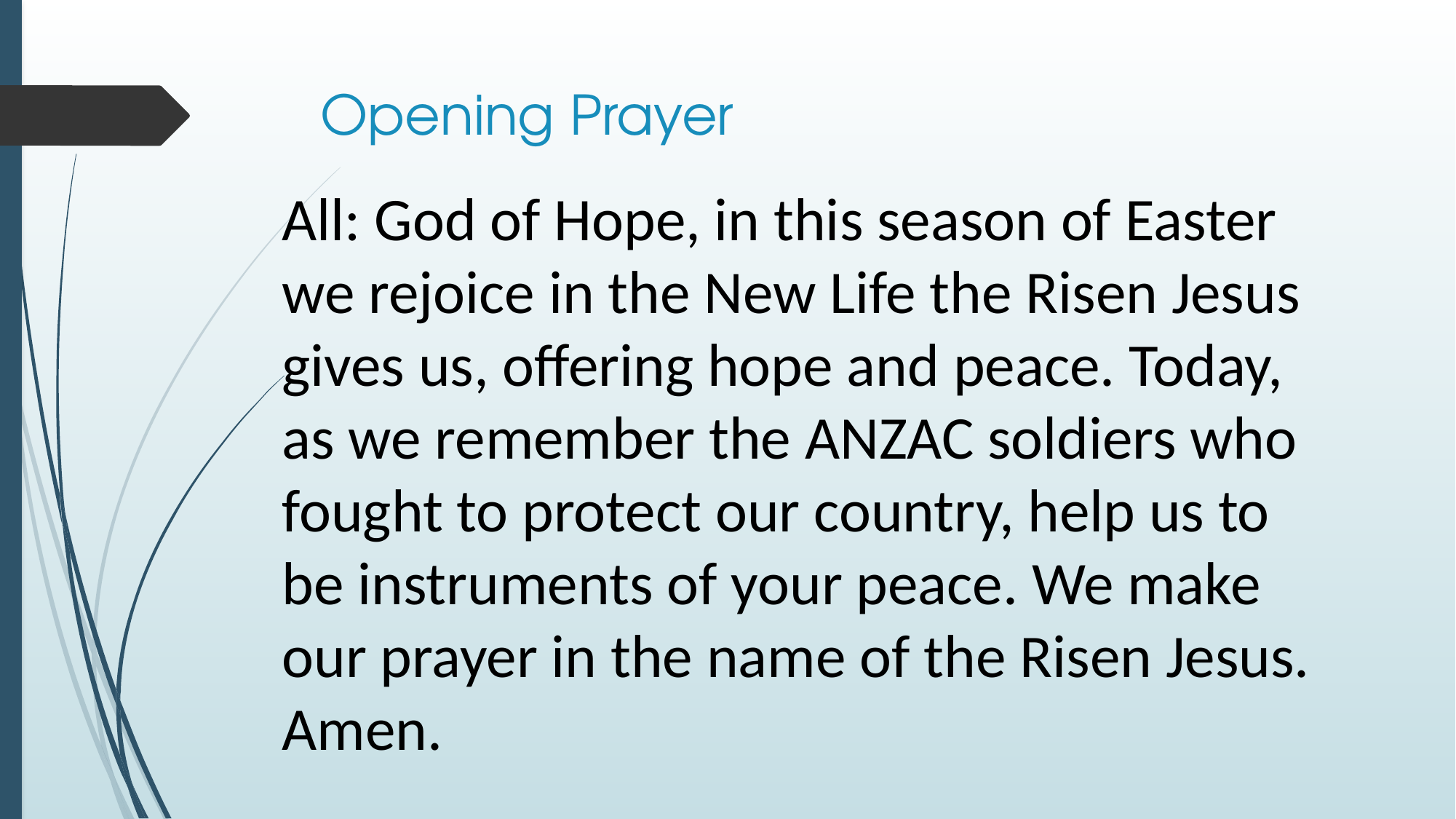

# Opening Prayer
All: God of Hope, in this season of Easter we rejoice in the New Life the Risen Jesus gives us, offering hope and peace. Today, as we remember the ANZAC soldiers who fought to protect our country, help us to be instruments of your peace. We make our prayer in the name of the Risen Jesus. Amen.